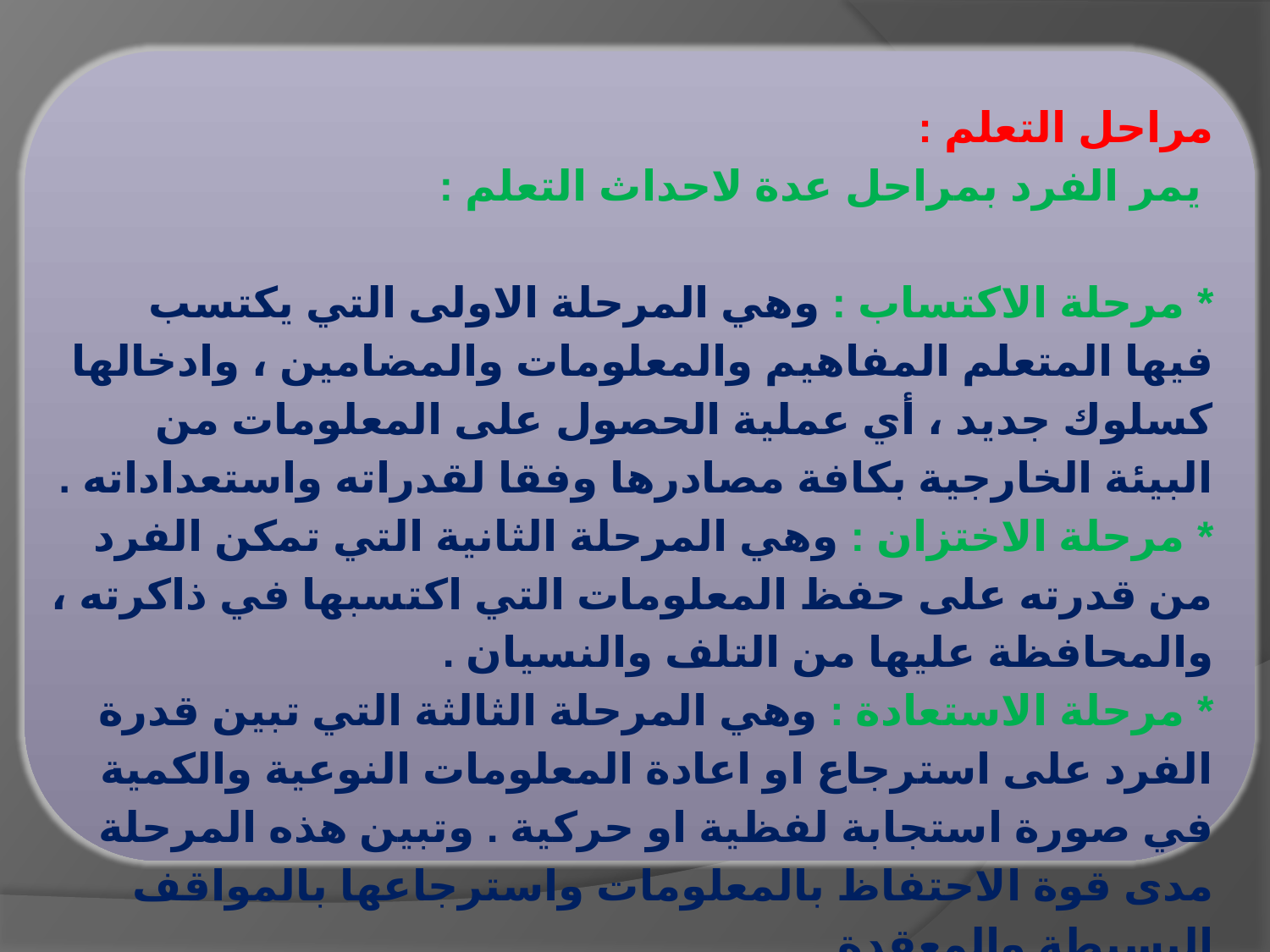

# مراحل التعلم : يمر الفرد بمراحل عدة لاحداث التعلم : ‏ ‏* مرحلة الاكتساب : وهي المرحلة الاولى التي يكتسب فيها المتعلم المفاهيم ‏والمعلومات والمضامين ، وادخالها كسلوك جديد ، أي عملية الحصول على ‏المعلومات من البيئة الخارجية بكافة مصادرها وفقا لقدراته واستعداداته .‏ ‏* مرحلة الاختزان : وهي المرحلة الثانية التي تمكن الفرد من قدرته على حفظ ‏المعلومات التي اكتسبها في ذاكرته ، والمحافظة عليها من التلف والنسيان .‏ ‏* مرحلة الاستعادة : وهي المرحلة الثالثة التي تبين قدرة الفرد على استرجاع او اعادة ‏المعلومات النوعية والكمية في صورة استجابة لفظية او حركية . وتبين هذه المرحلة ‏مدى قوة الاحتفاظ بالمعلومات واسترجاعها بالمواقف البسيطة والمعقدة .‏